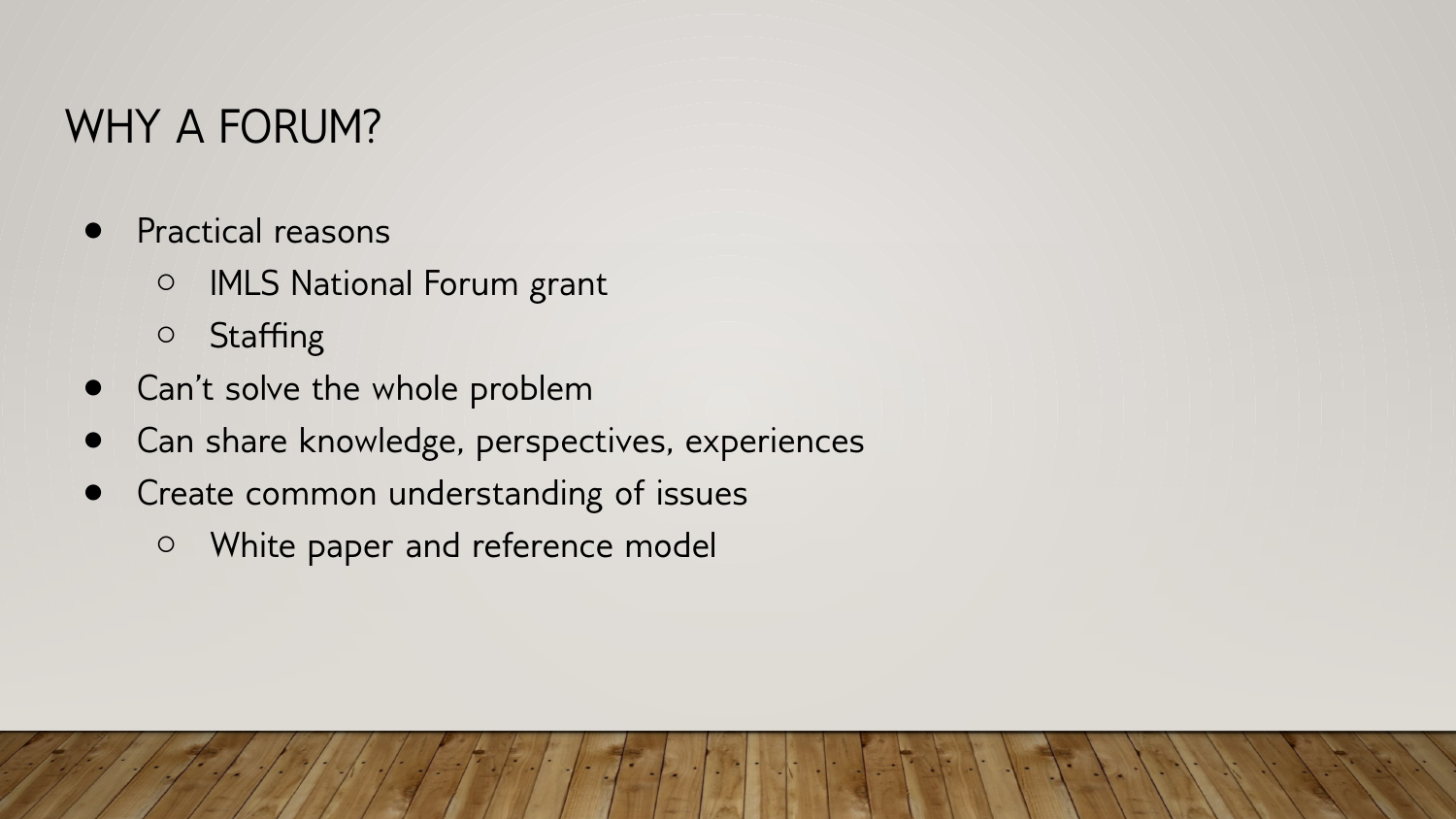

# Why a forum?
Practical reasons
IMLS National Forum grant
Staffing
Can’t solve the whole problem
Can share knowledge, perspectives, experiences
Create common understanding of issues
White paper and reference model